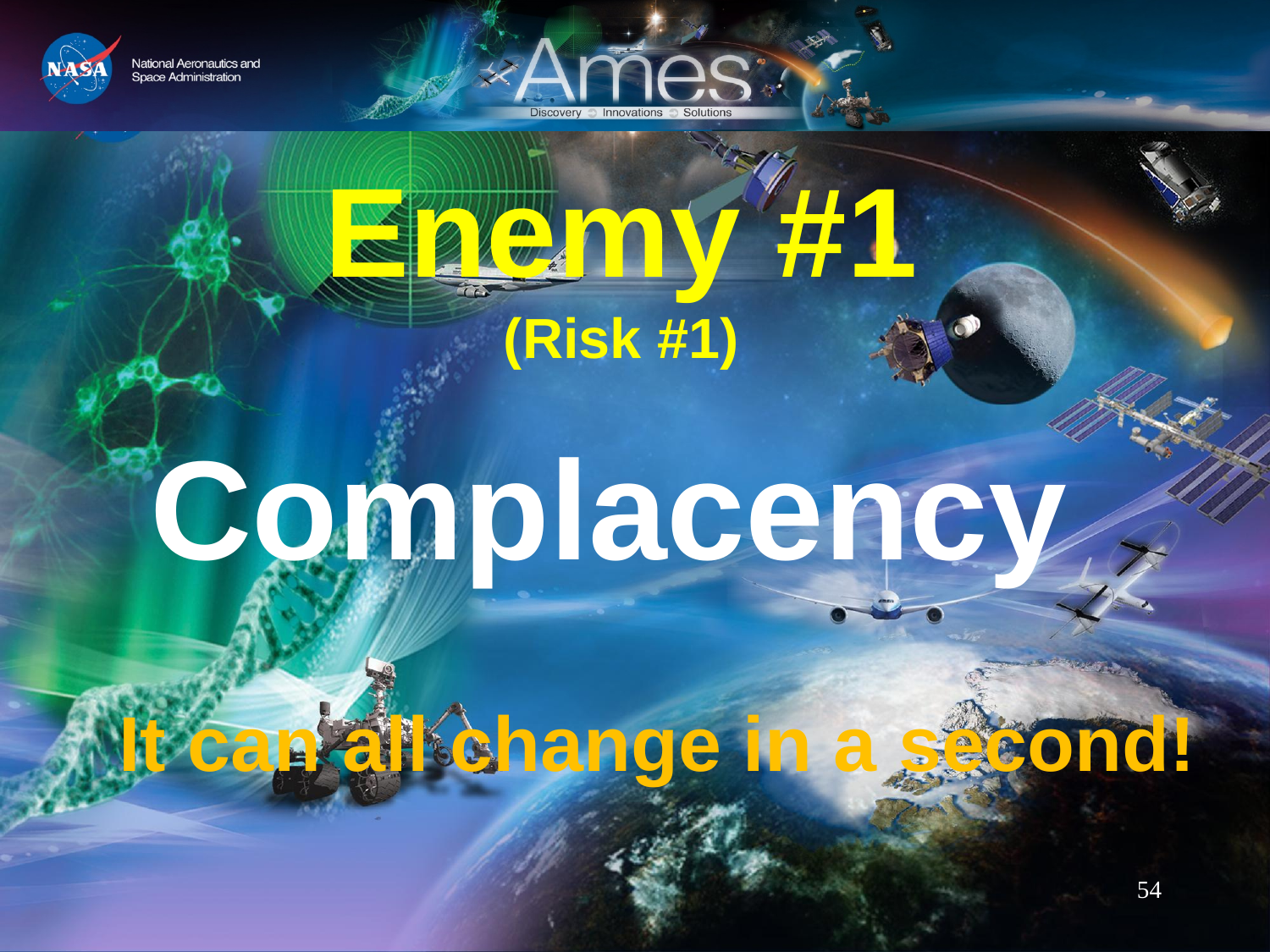

Enemy #1
(Risk #1)
Complacency
It can all change in a second!
54